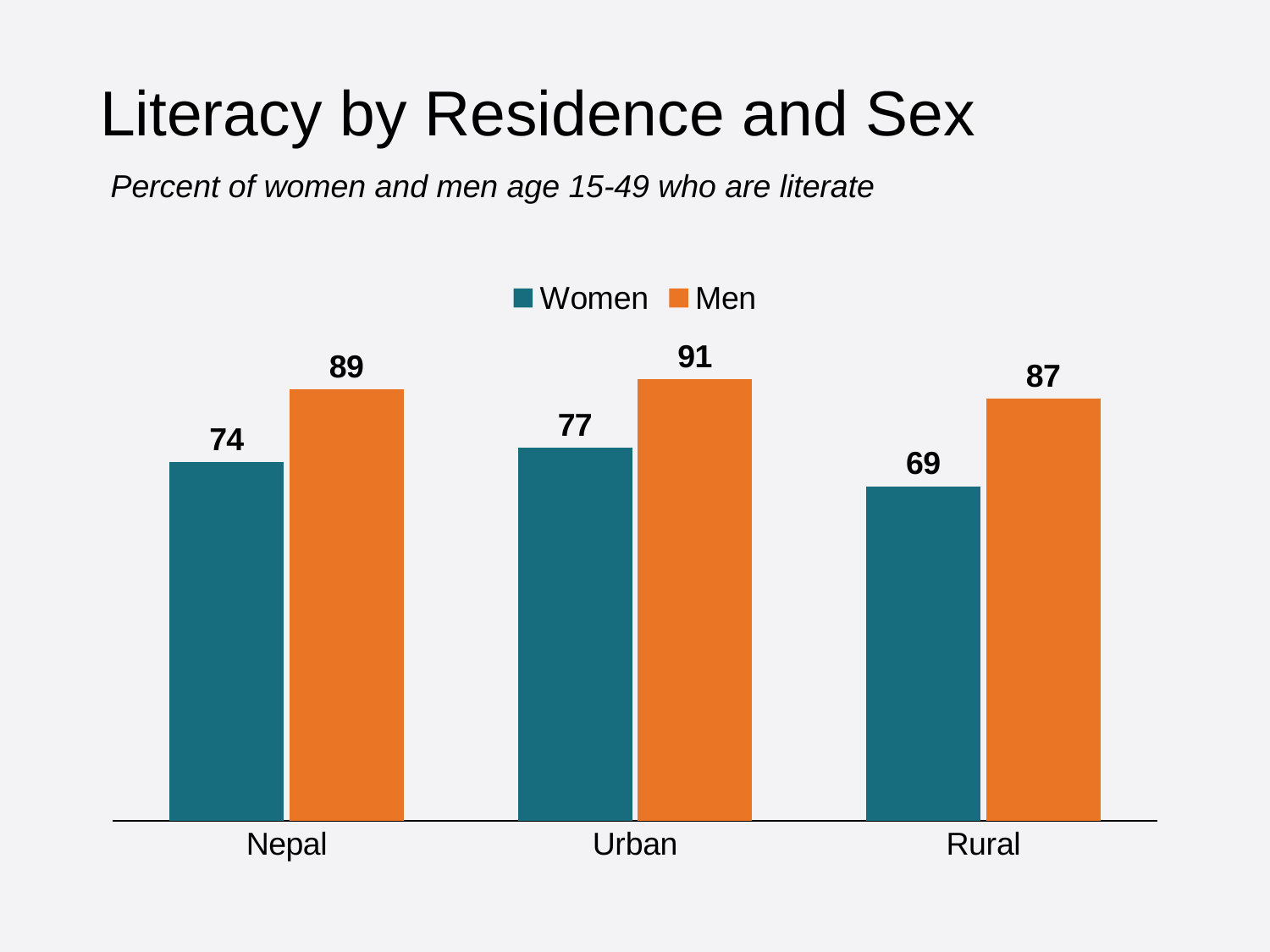

# Literacy by Residence and Sex
Percent of women and men age 15-49 who are literate

### Chart

| Category | Women | Men |
|---|---|---|
| Nepal | 74.0 | 89.0 |
| Urban | 77.0 | 91.0 |
| Rural | 69.0 | 87.0 |